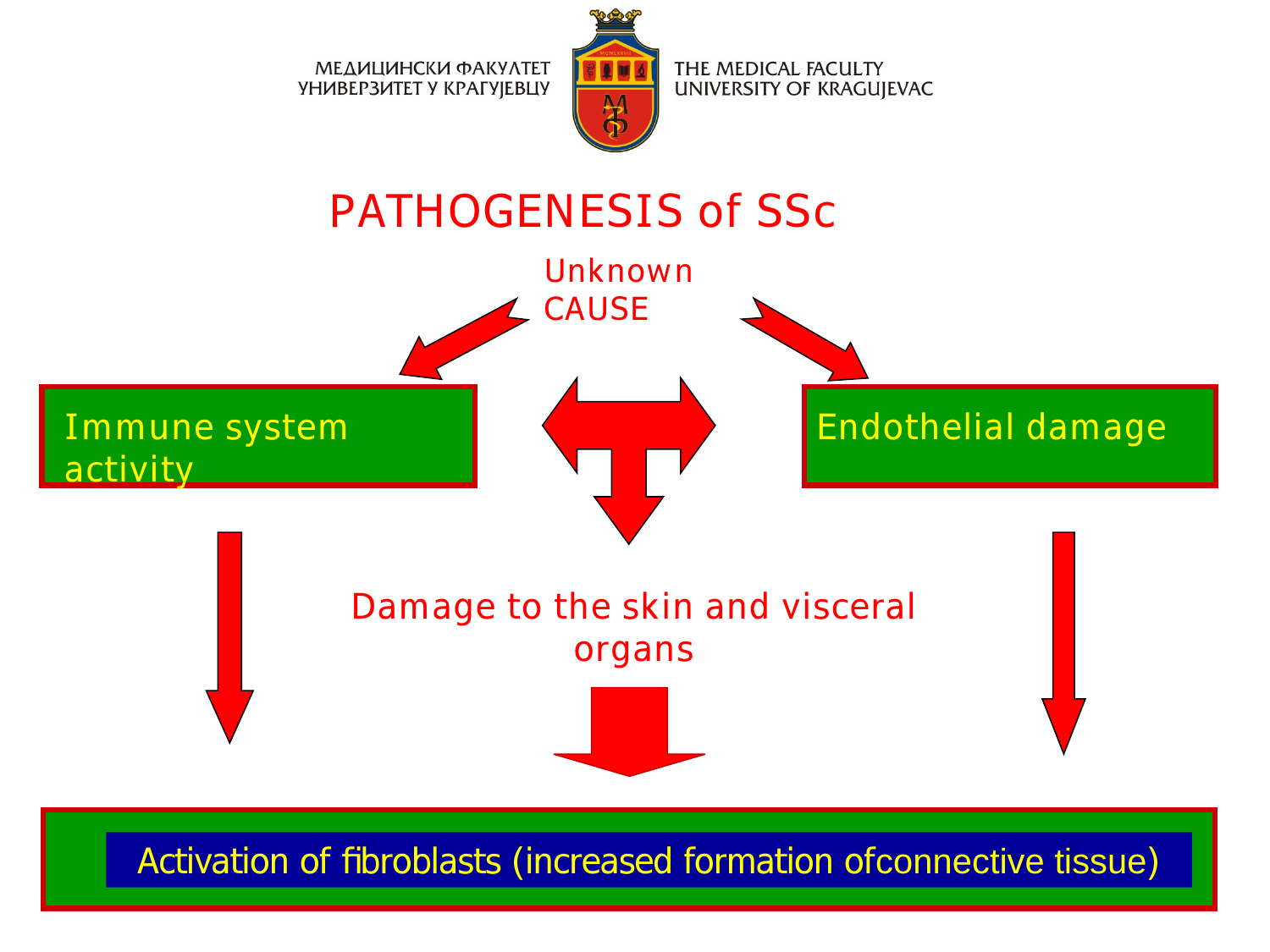

PATHOGENESIS of SSc
Unknown CAUSE

Immune system activity

Endothelial damage

Damage to the skin and visceral organs

Activation of fibroblasts (increased formation ofconnective tissue)